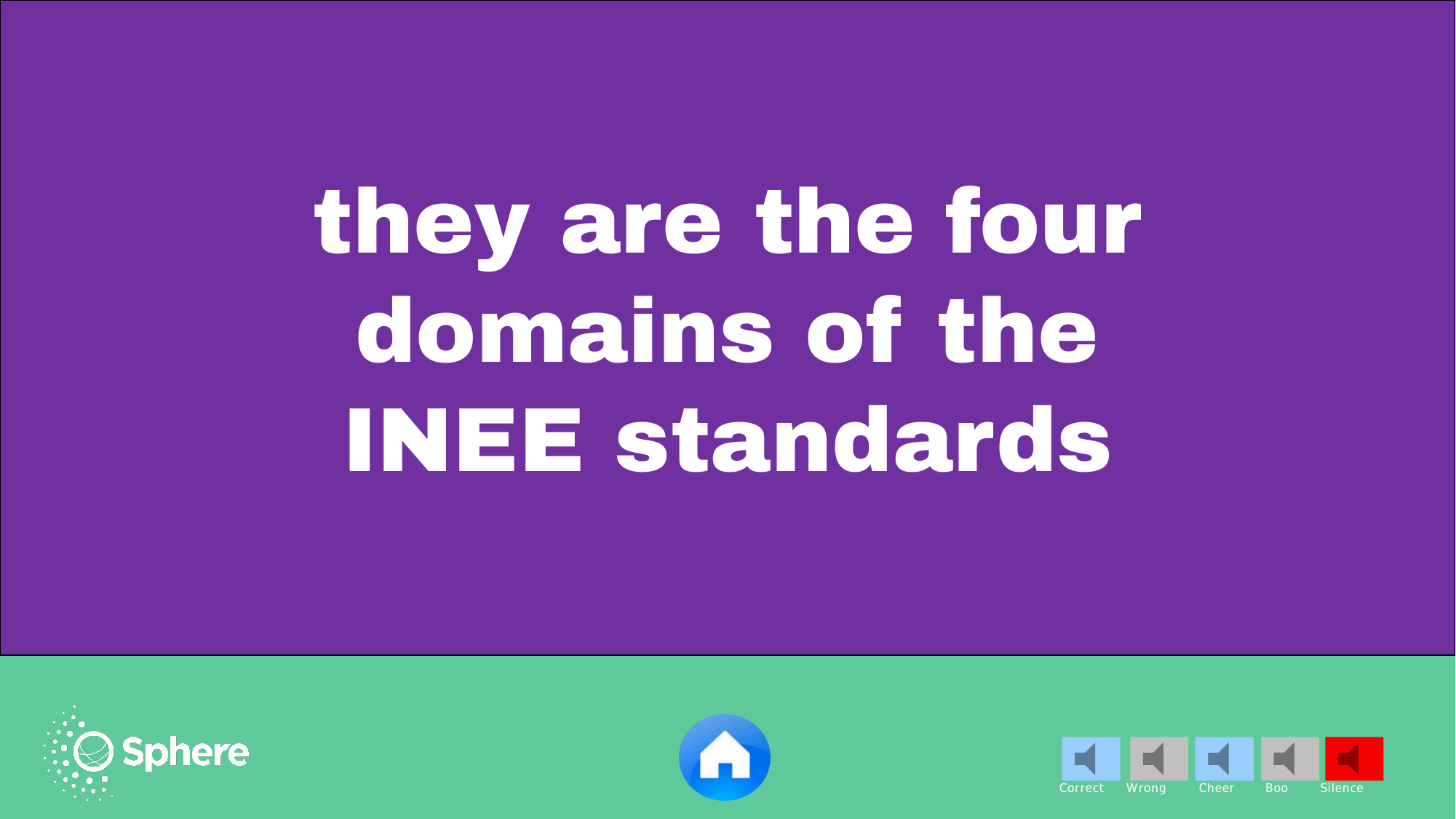

they are the four domains of the INEE standards